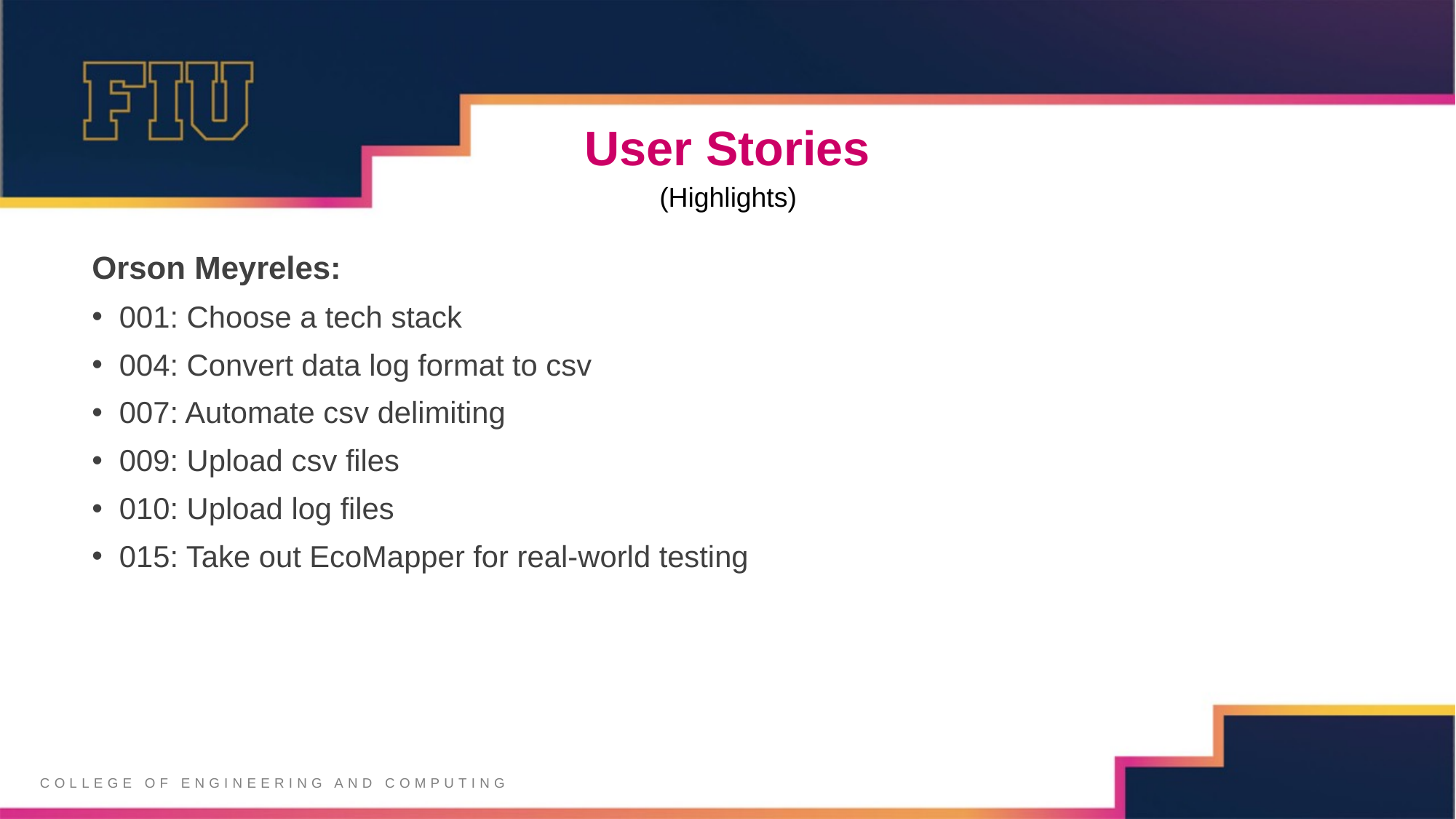

# User Stories
(Highlights)
Orson Meyreles:
001: Choose a tech stack
004: Convert data log format to csv
007: Automate csv delimiting
009: Upload csv files
010: Upload log files
015: Take out EcoMapper for real-world testing